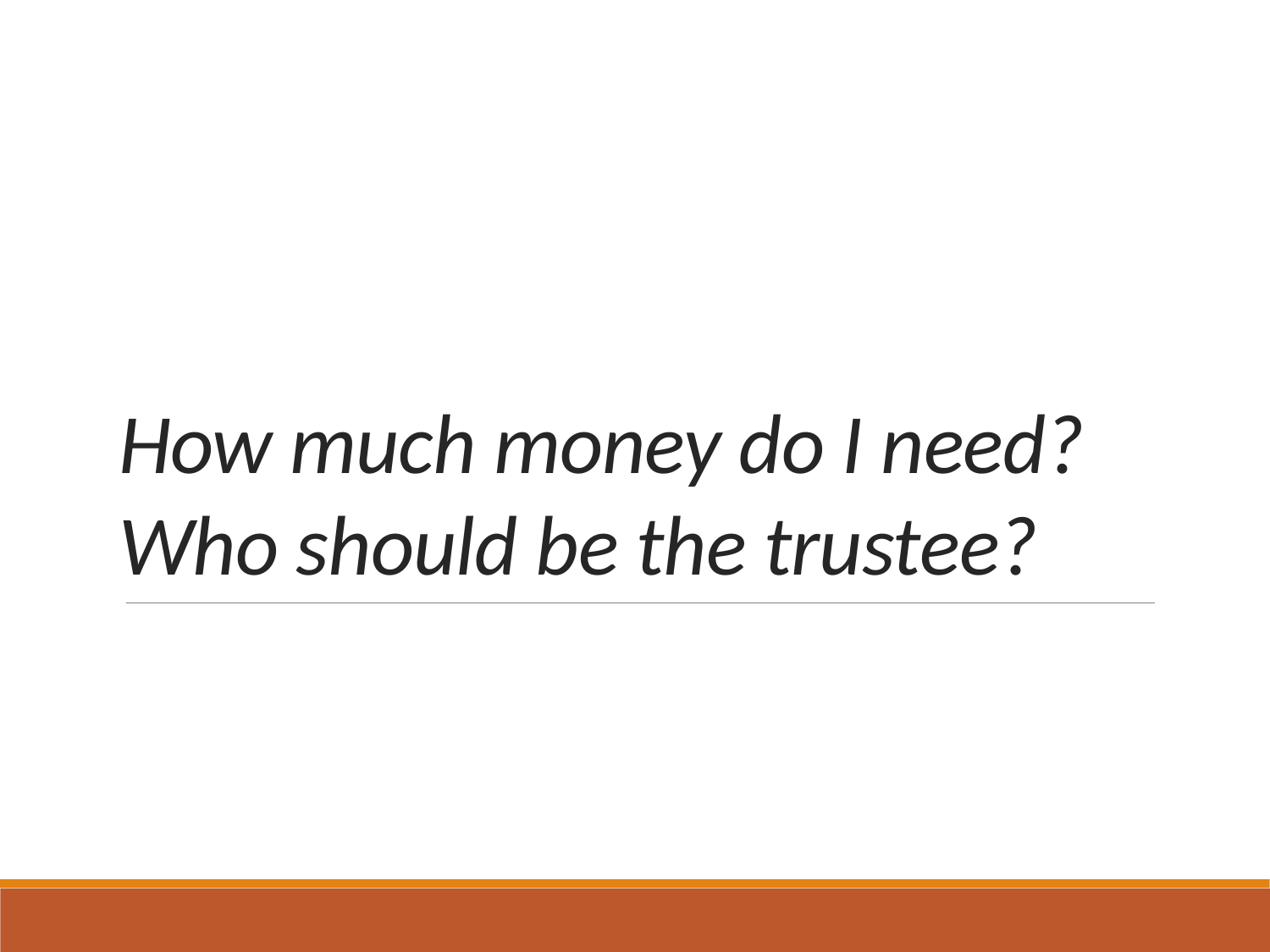

# How much money do I need? Who should be the trustee?